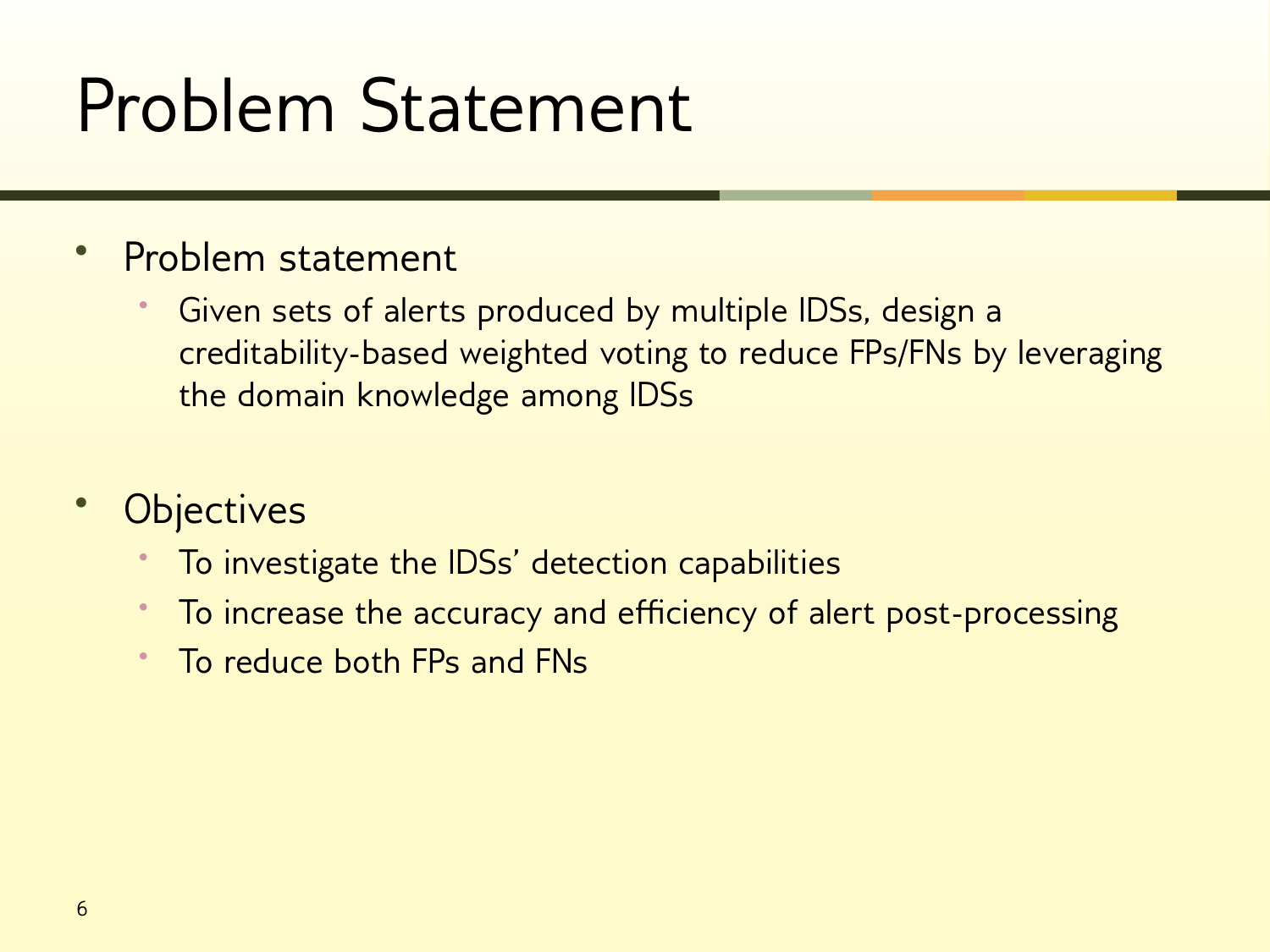

# Problem Statement
Problem statement
Given sets of alerts produced by multiple IDSs, design a creditability-based weighted voting to reduce FPs/FNs by leveraging the domain knowledge among IDSs

Objectives
To investigate the IDSs’ detection capabilities
To increase the accuracy and efficiency of alert post-processing
To reduce both FPs and FNs
6